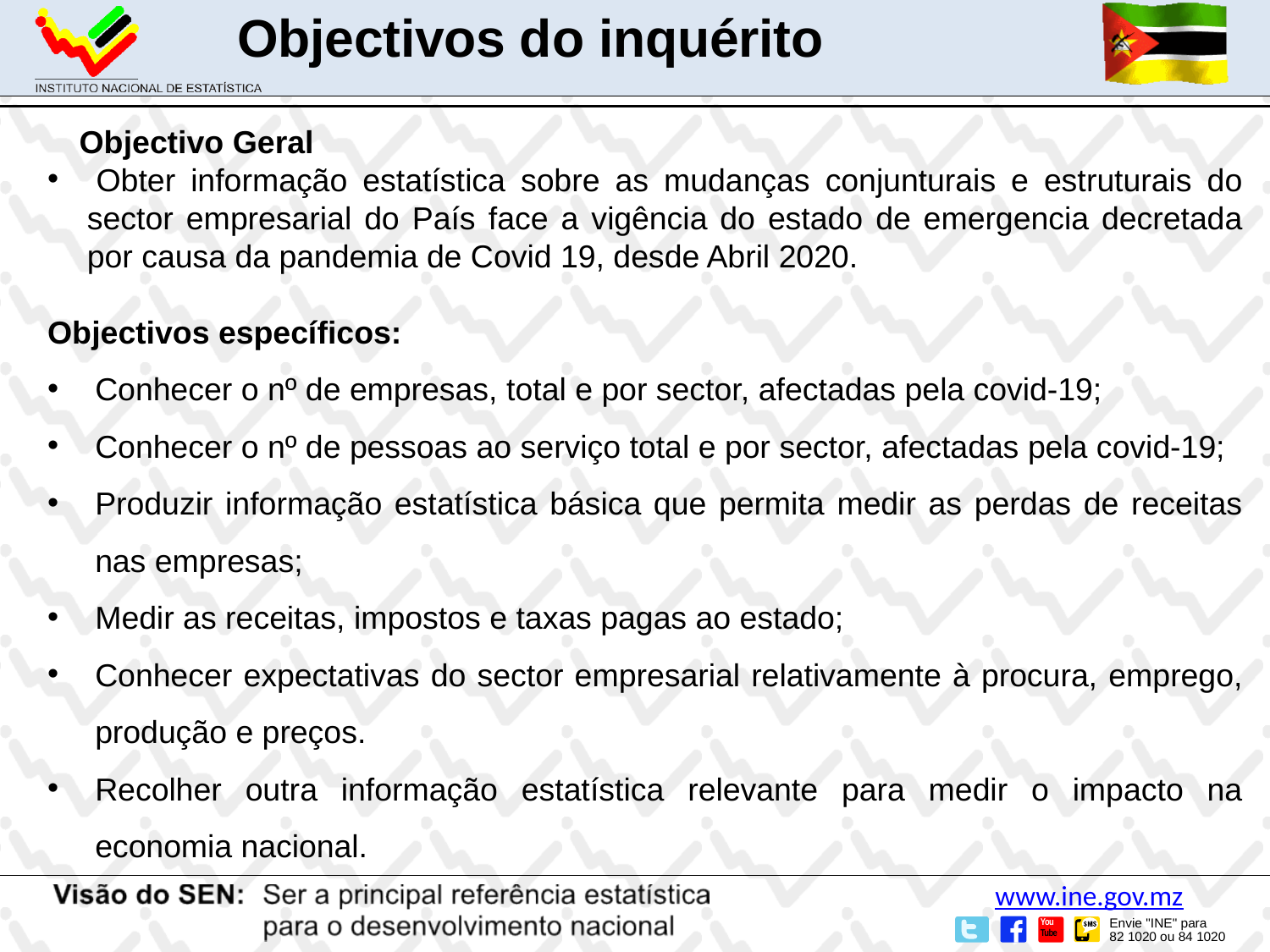

Objectivos do inquérito
Objectivo Geral
 Obter informação estatística sobre as mudanças conjunturais e estruturais do sector empresarial do País face a vigência do estado de emergencia decretada por causa da pandemia de Covid 19, desde Abril 2020.

Objectivos específicos:
Conhecer o nº de empresas, total e por sector, afectadas pela covid-19;
Conhecer o nº de pessoas ao serviço total e por sector, afectadas pela covid-19;
Produzir informação estatística básica que permita medir as perdas de receitas nas empresas;
Medir as receitas, impostos e taxas pagas ao estado;
Conhecer expectativas do sector empresarial relativamente à procura, emprego, produção e preços.
Recolher outra informação estatística relevante para medir o impacto na economia nacional.